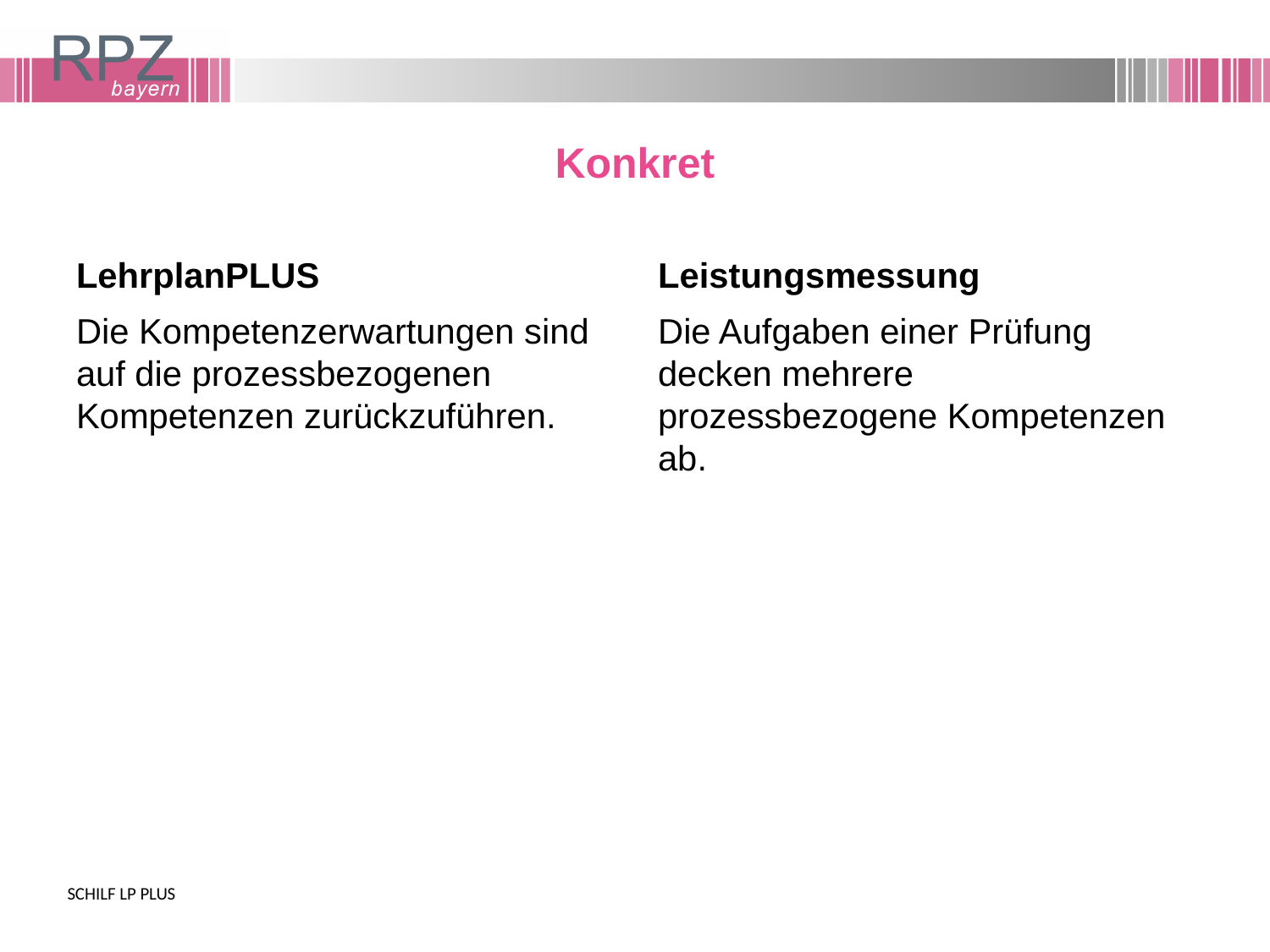

# Konkret
LehrplanPLUS
Leistungsmessung
Die Kompetenzerwartungen sind auf die prozessbezogenen Kompetenzen zurückzuführen.
Die Aufgaben einer Prüfung decken mehrere prozessbezogene Kompetenzen ab.